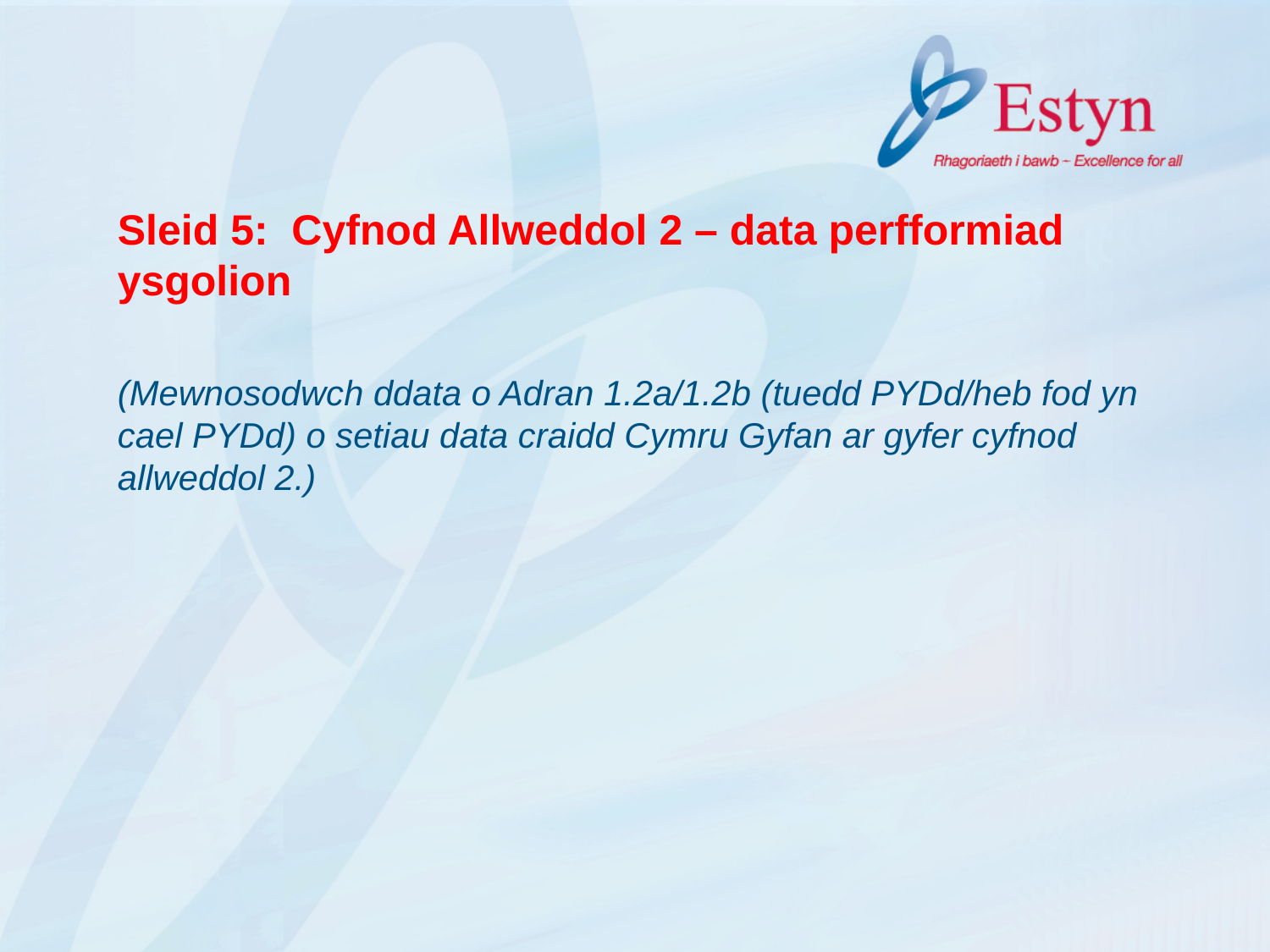

Sleid 5:  Cyfnod Allweddol 2 – data perfformiad ysgolion

(Mewnosodwch ddata o Adran 1.2a/1.2b (tuedd PYDd/heb fod yn cael PYDd) o setiau data craidd Cymru Gyfan ar gyfer cyfnod allweddol 2.)